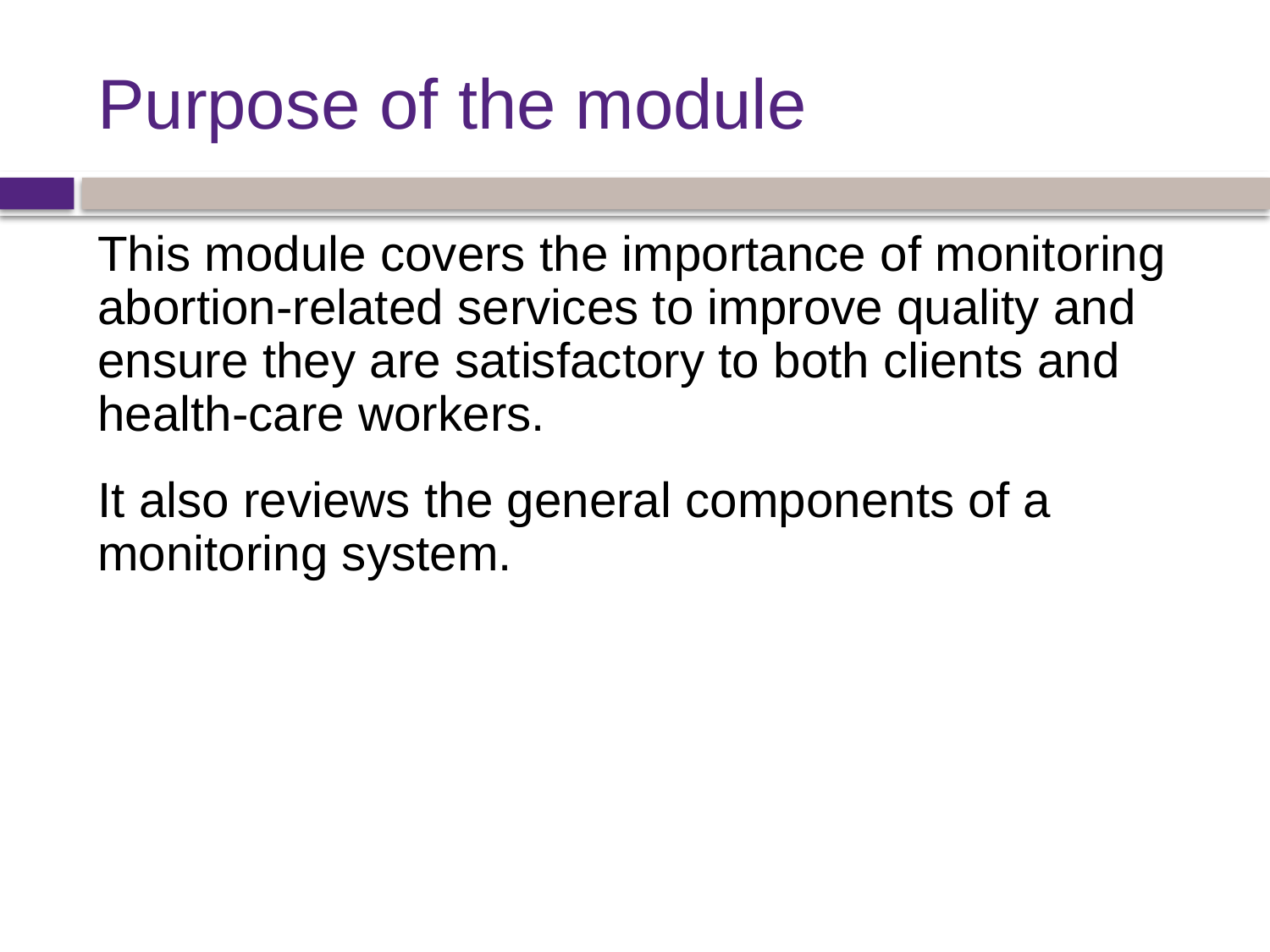

# Purpose of the module
This module covers the importance of monitoring abortion-related services to improve quality and ensure they are satisfactory to both clients and health-care workers.
It also reviews the general components of a monitoring system.